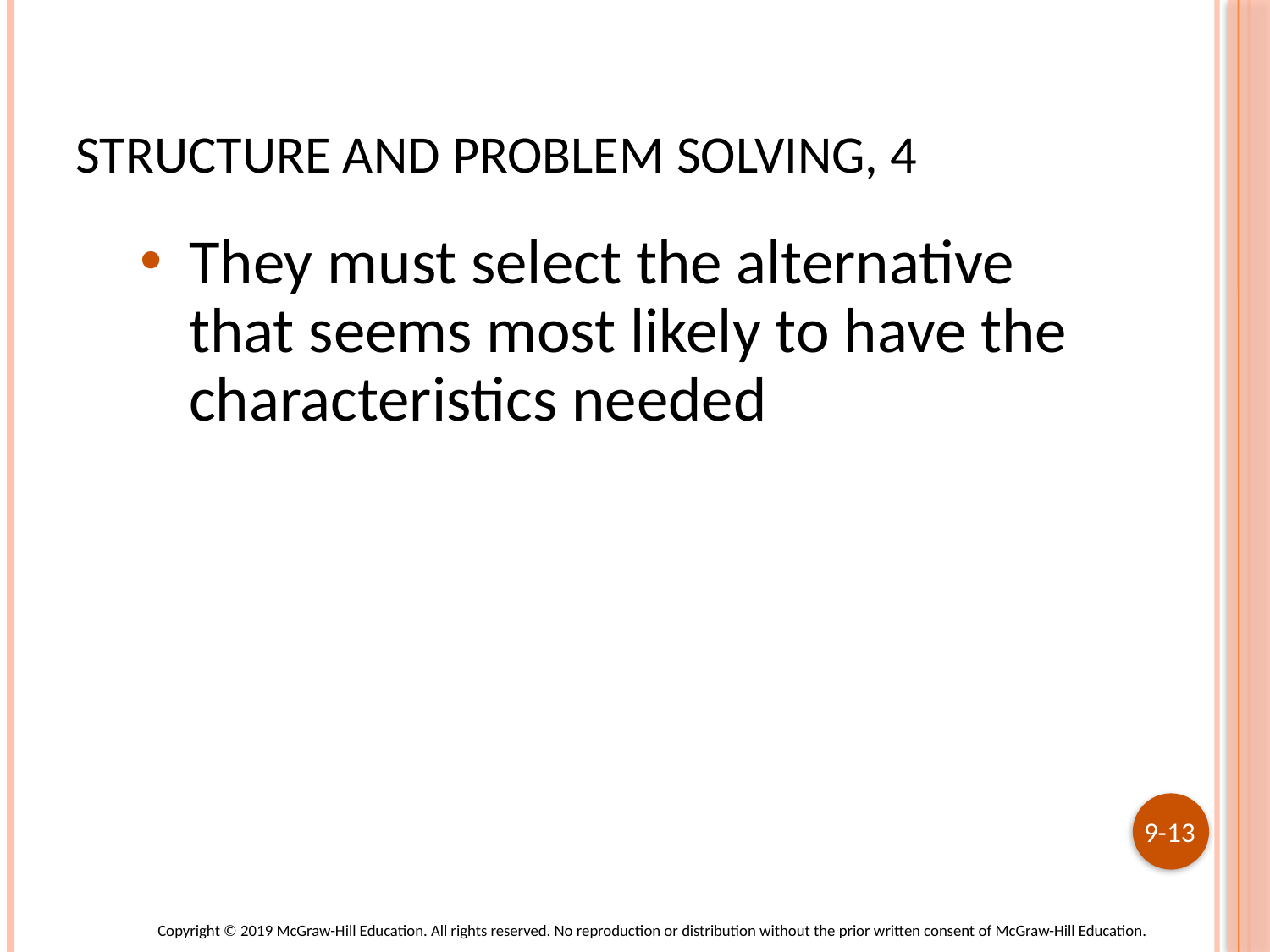

# Structure and Problem Solving, 4
They must select the alternative that seems most likely to have the characteristics needed